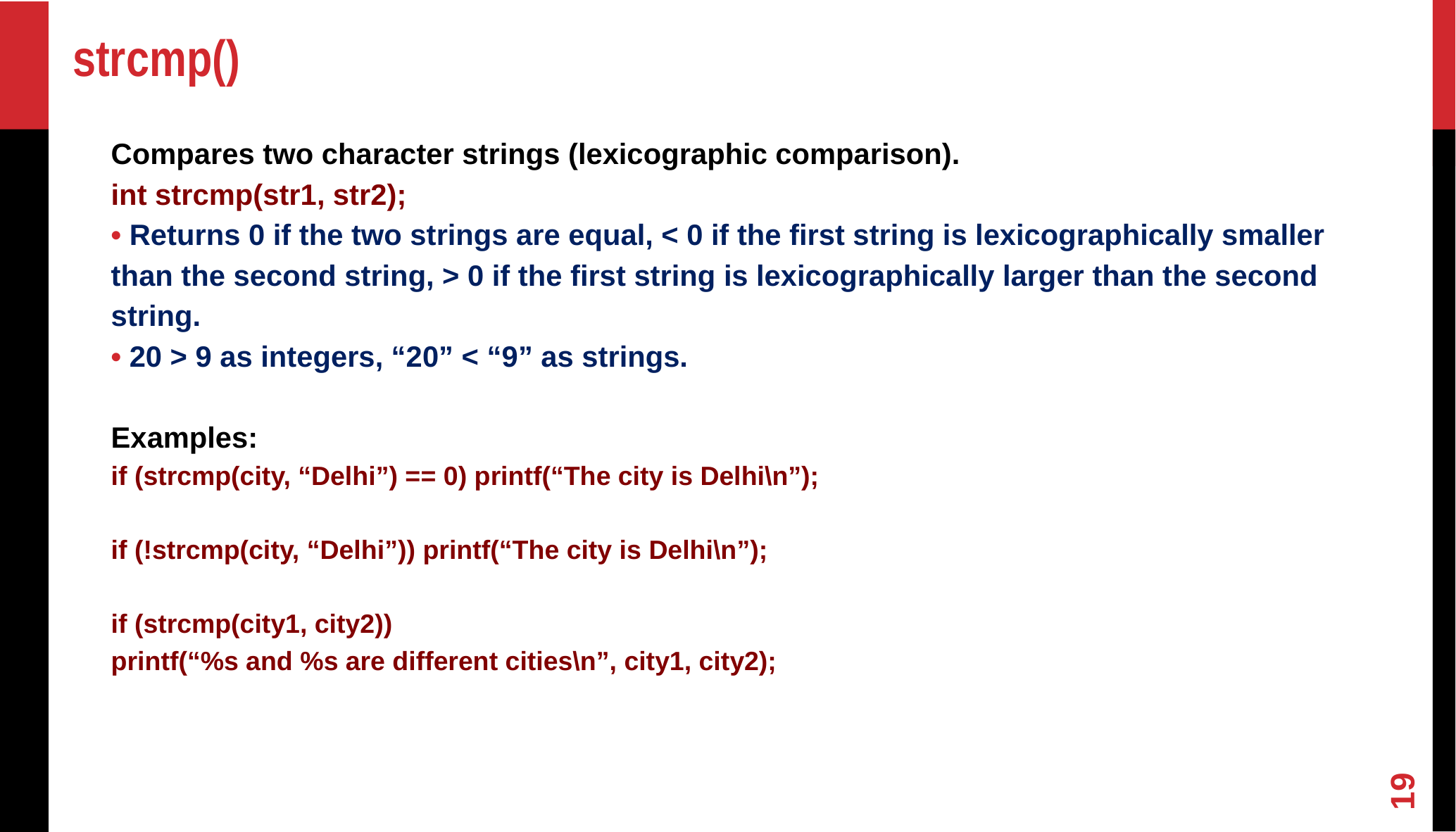

# strcmp()
Compares two character strings (lexicographic comparison).
int strcmp(str1, str2);
• Returns 0 if the two strings are equal, < 0 if the first string is lexicographically smaller
than the second string, > 0 if the first string is lexicographically larger than the second
string.
• 20 > 9 as integers, “20” < “9” as strings.

Examples:
if (strcmp(city, “Delhi”) == 0) printf(“The city is Delhi\n”);

if (!strcmp(city, “Delhi”)) printf(“The city is Delhi\n”);

if (strcmp(city1, city2))
printf(“%s and %s are different cities\n”, city1, city2);
19